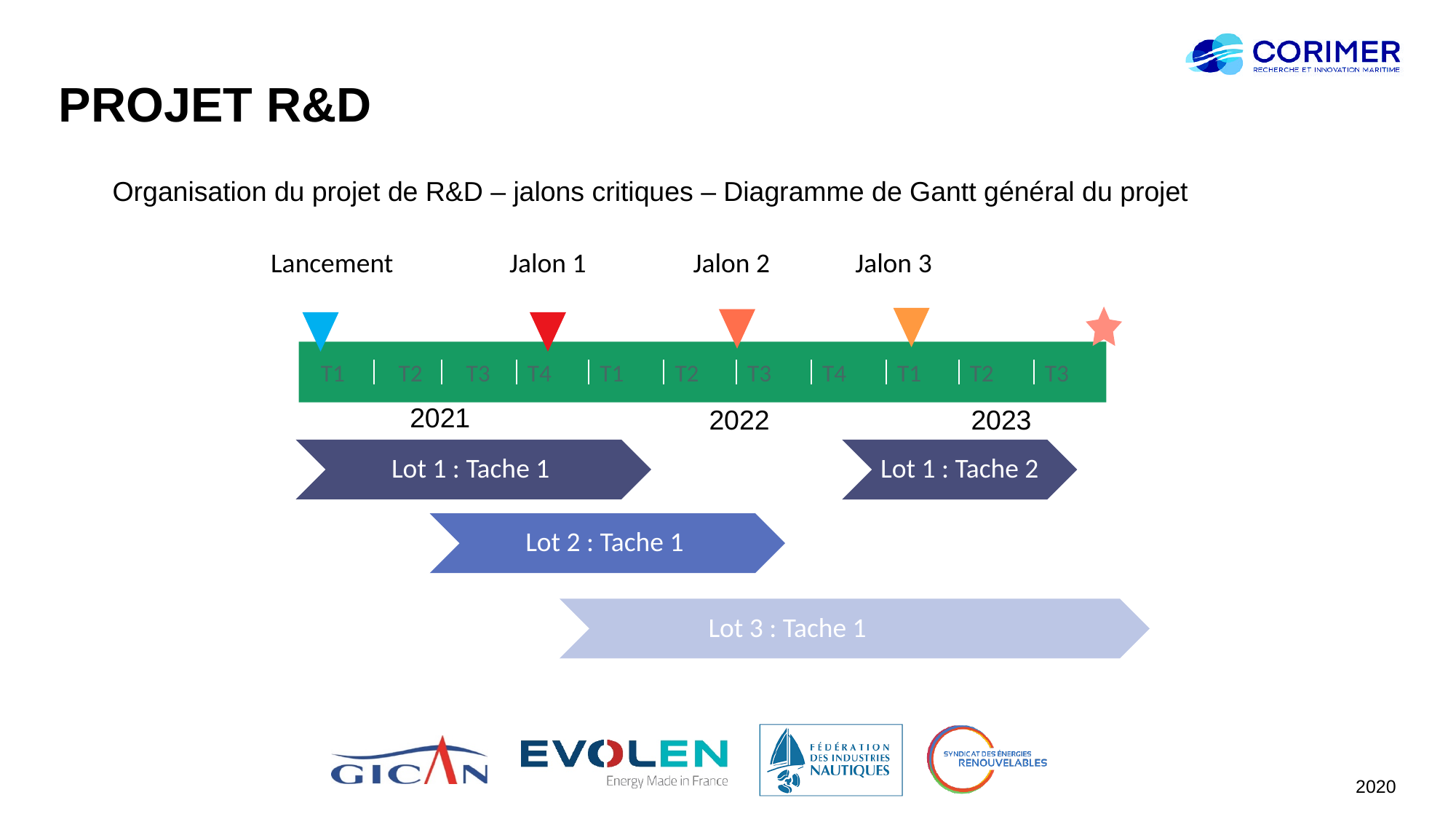

# PROJET R&D
Organisation du projet de R&D – jalons critiques – Diagramme de Gantt général du projet
 Lancement
Jalon 1
Jalon 2
Jalon 3

T1
T2
T3
T4
T1
T2
T3
T4
T1
T2
T3
2021
2022
2023

Lot 1 : Tache 1
Lot 1 : Tache 2

Lot 2 : Tache 1

Lot 3 : Tache 1